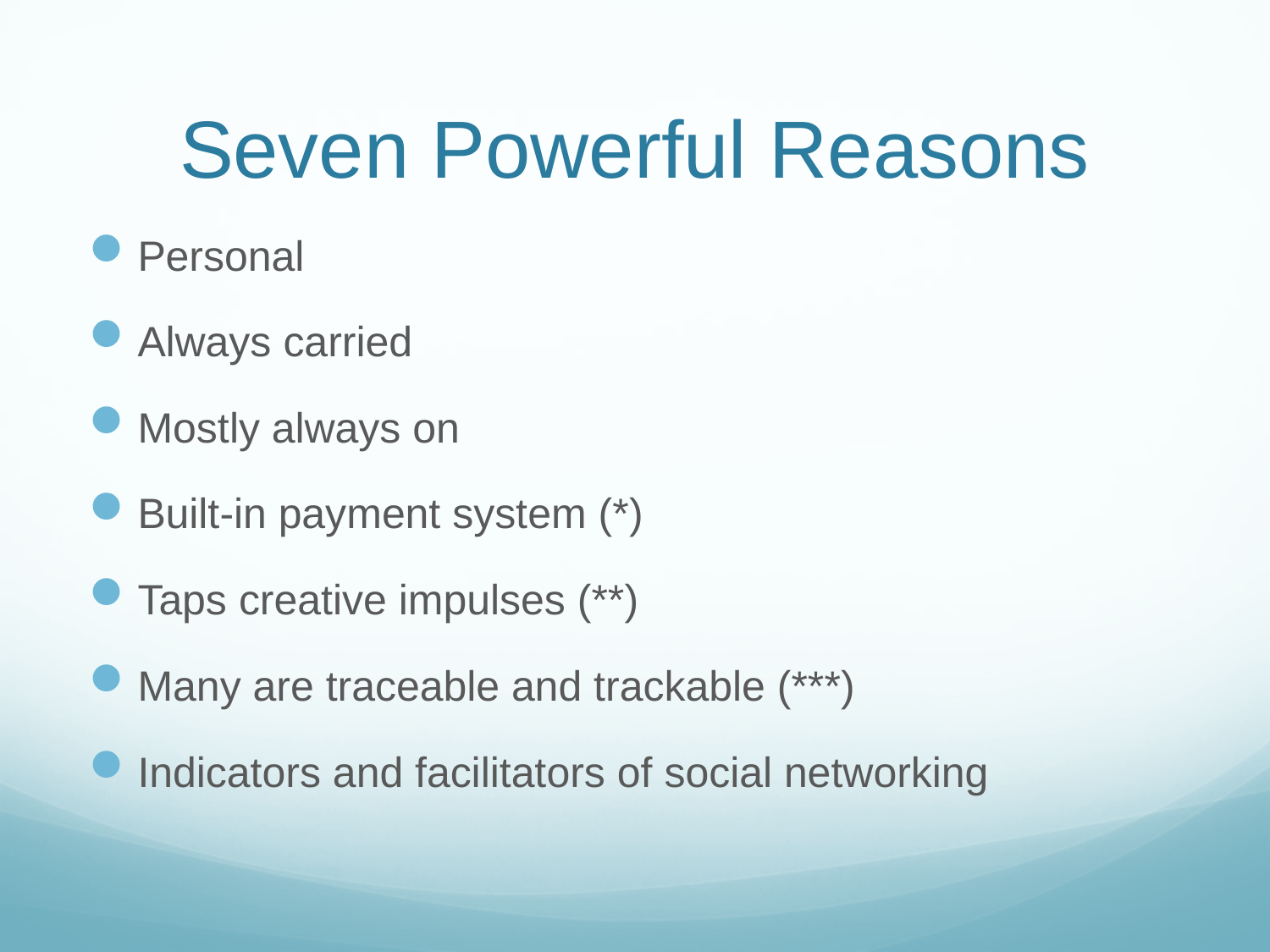

# Seven Powerful Reasons
Personal
Always carried
Mostly always on
Built-in payment system (*)
Taps creative impulses (**)
Many are traceable and trackable (***)
Indicators and facilitators of social networking